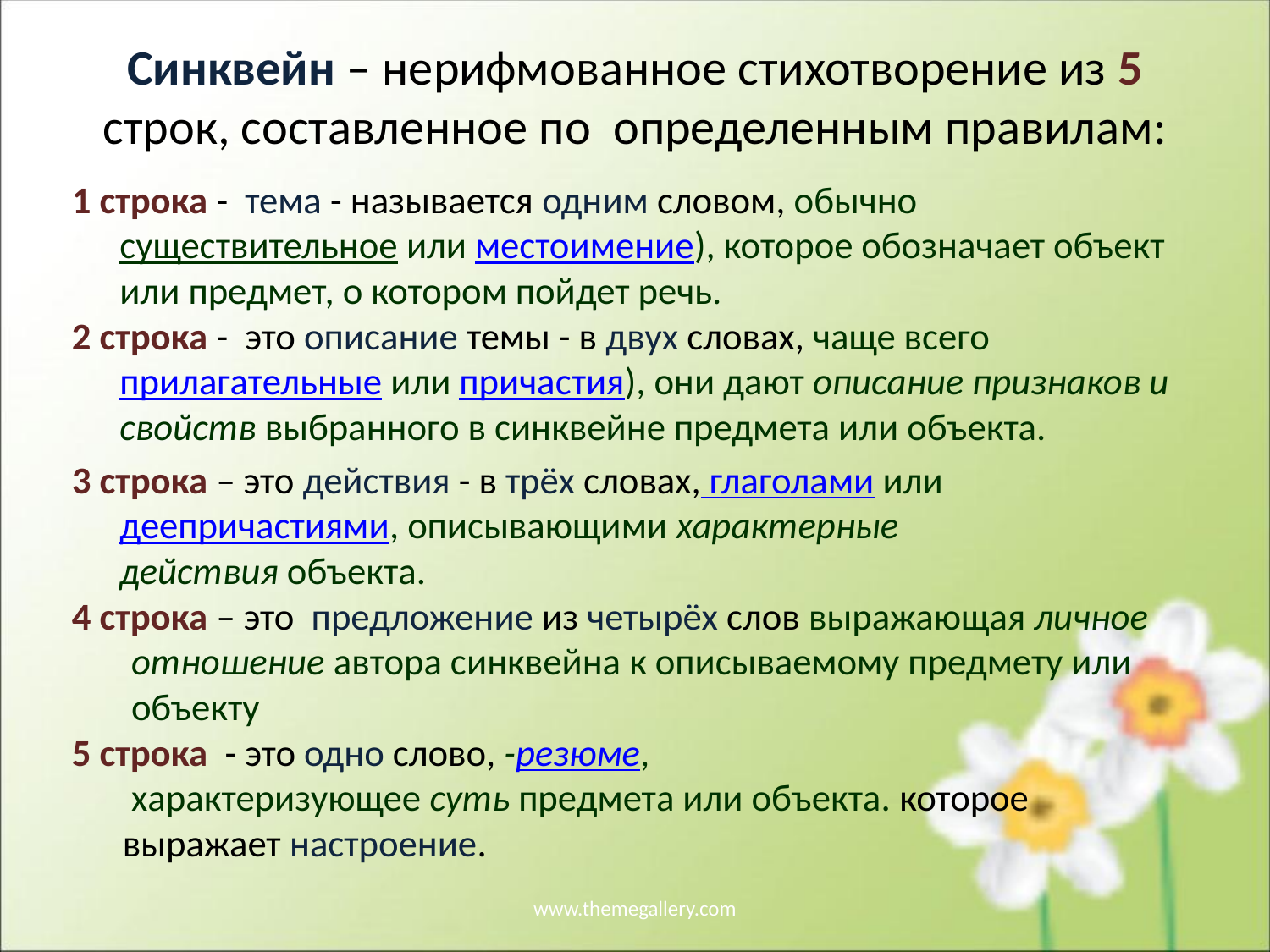

Синквейн – нерифмованное стихотворение из 5 строк, составленное по  определенным правилам:

1 строка -  тема - называется одним словом, обычно существительное или местоимение), которое обозначает объект или предмет, о котором пойдет речь.
2 строка -  это описание темы - в двух словах, чаще всего прилагательные или причастия), они дают описание признаков и свойств выбранного в синквейне предмета или объекта.
3 строка – это действия - в трёх словах, глаголами или деепричастиями, описывающими характерные действия объекта.
4 строка – это  предложение из четырёх слов выражающая личное
       отношение автора синквейна к описываемому предмету или
       объекту
5 строка  - это одно слово, -резюме,
       характеризующее суть предмета или объекта. которое
      выражает настроение.

www.themegallery.com